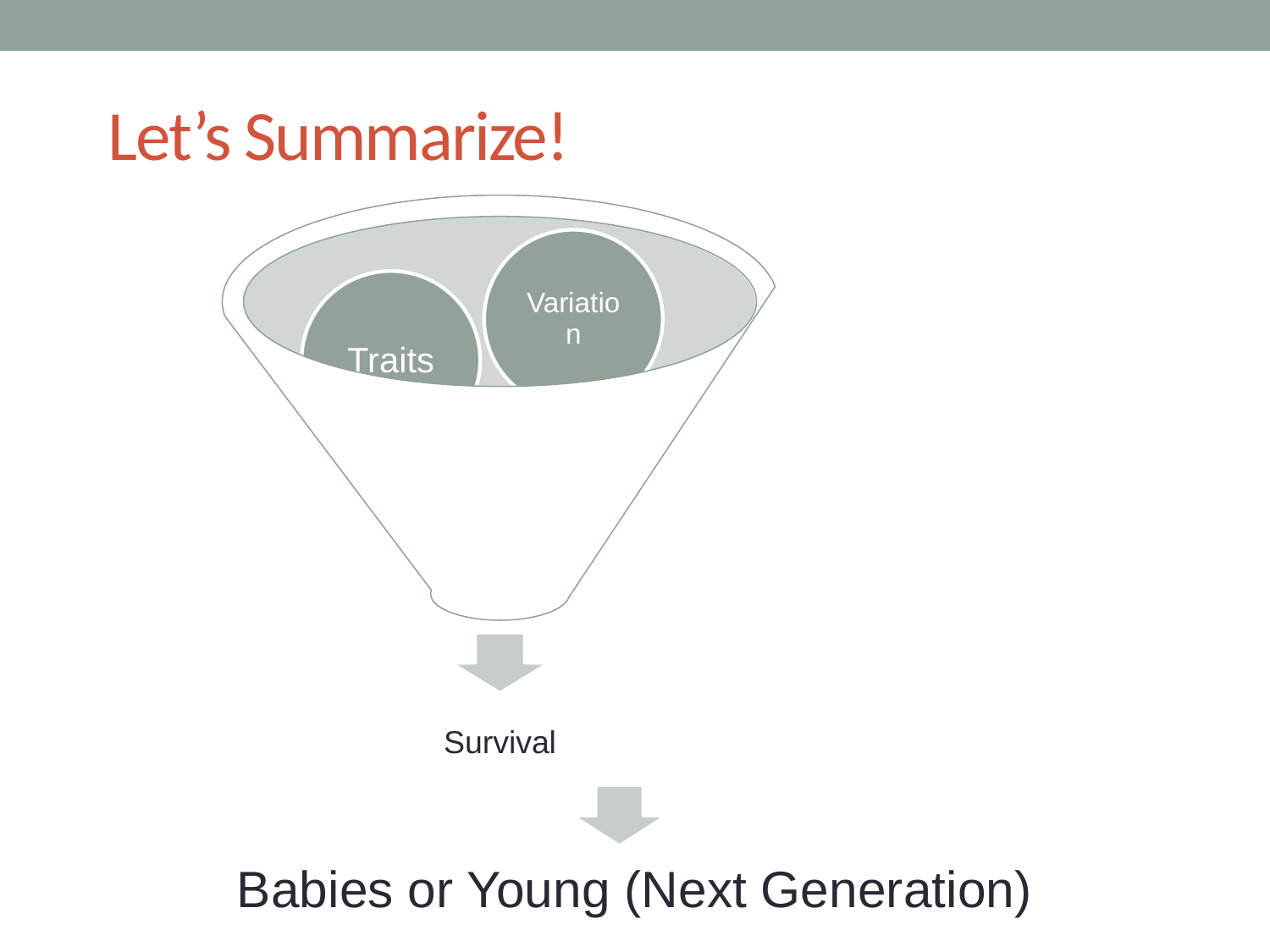

# Let’s Summarize!
Variation
Traits
Environment
Survival

Babies or Young (Next Generation)